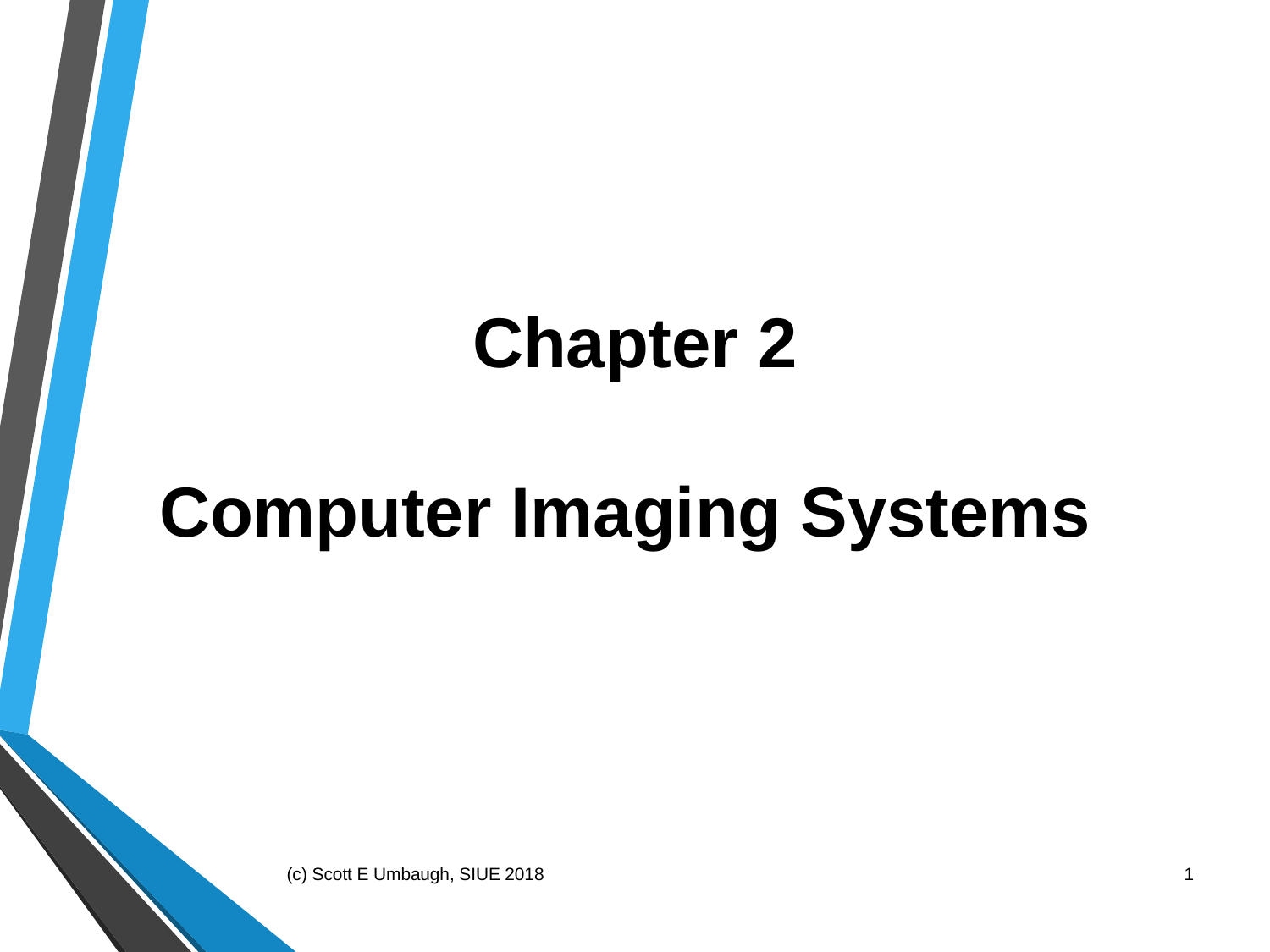

# Chapter 2 Computer Imaging Systems
(c) Scott E Umbaugh, SIUE 2018
1